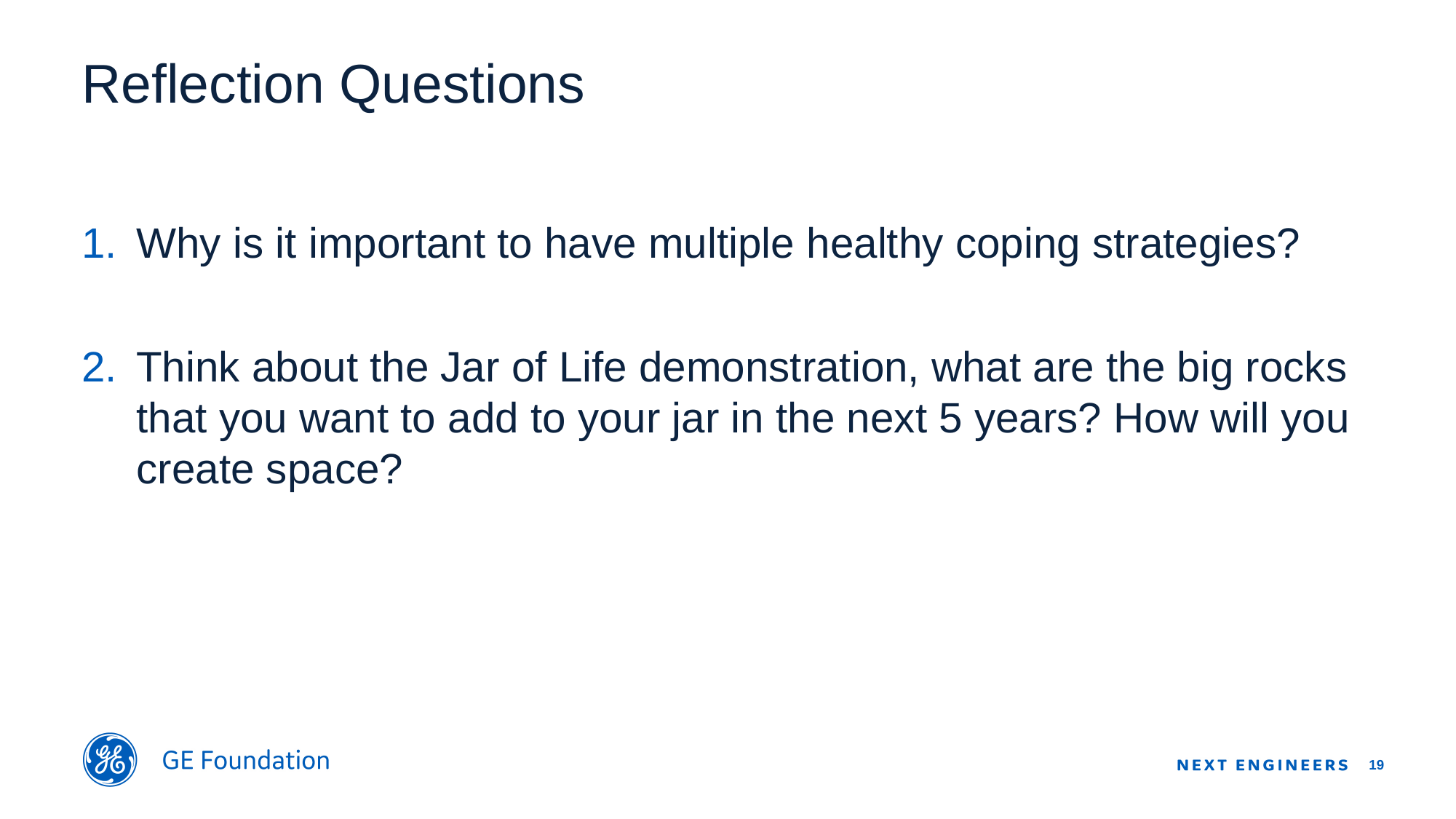

# Reflection Questions
Why is it important to have multiple healthy coping strategies?

Think about the Jar of Life demonstration, what are the big rocks that you want to add to your jar in the next 5 years? How will you create space?

19